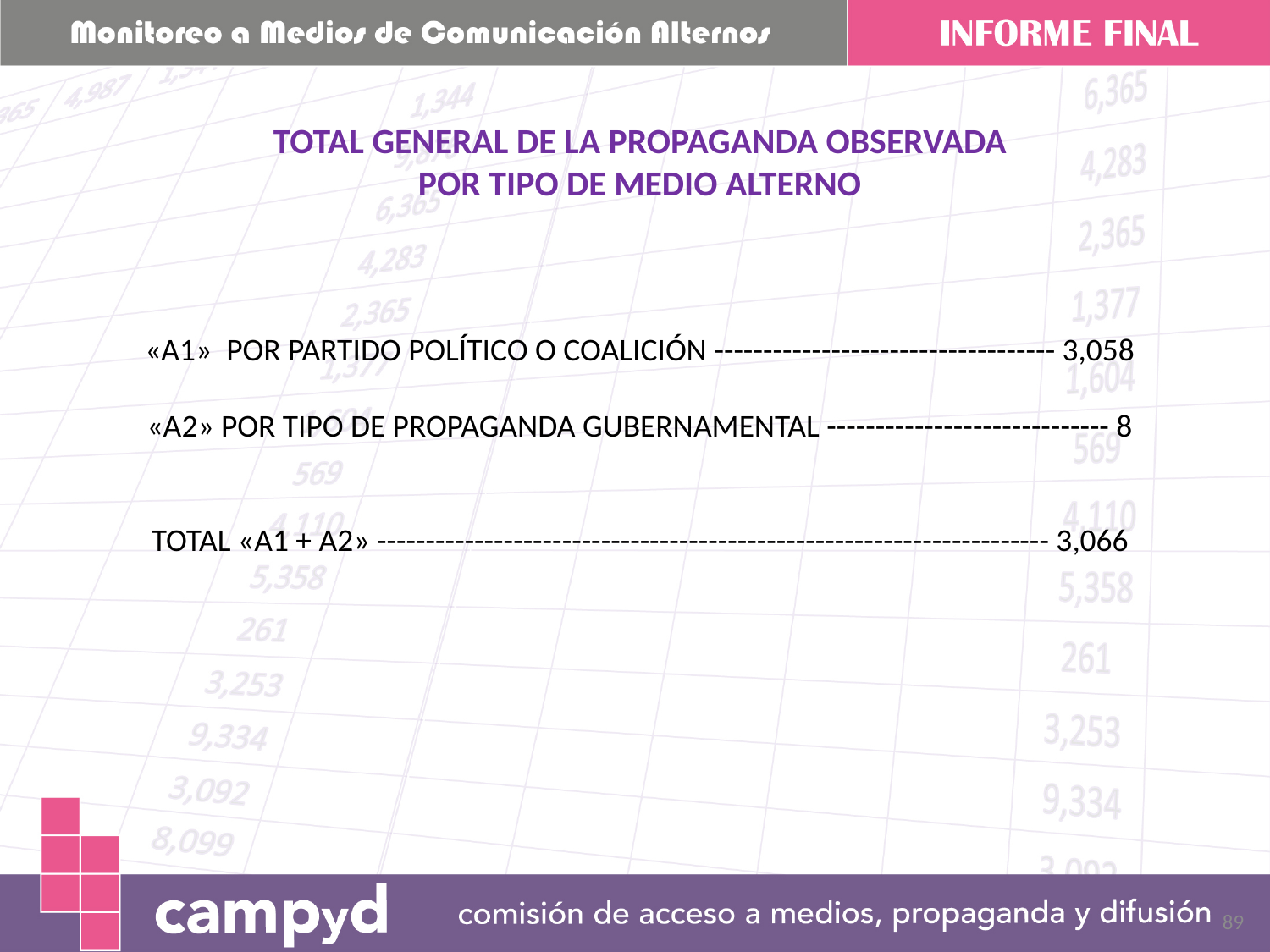

TOTAL GENERAL DE LA PROPAGANDA OBSERVADA
POR TIPO DE MEDIO ALTERNO

«A1»  POR PARTIDO POLÍTICO O COALICIÓN ----------------------------------- 3,058

«A2» POR TIPO DE PROPAGANDA GUBERNAMENTAL ----------------------------- 8

TOTAL «A1 + A2» --------------------------------------------------------------------- 3,066
89